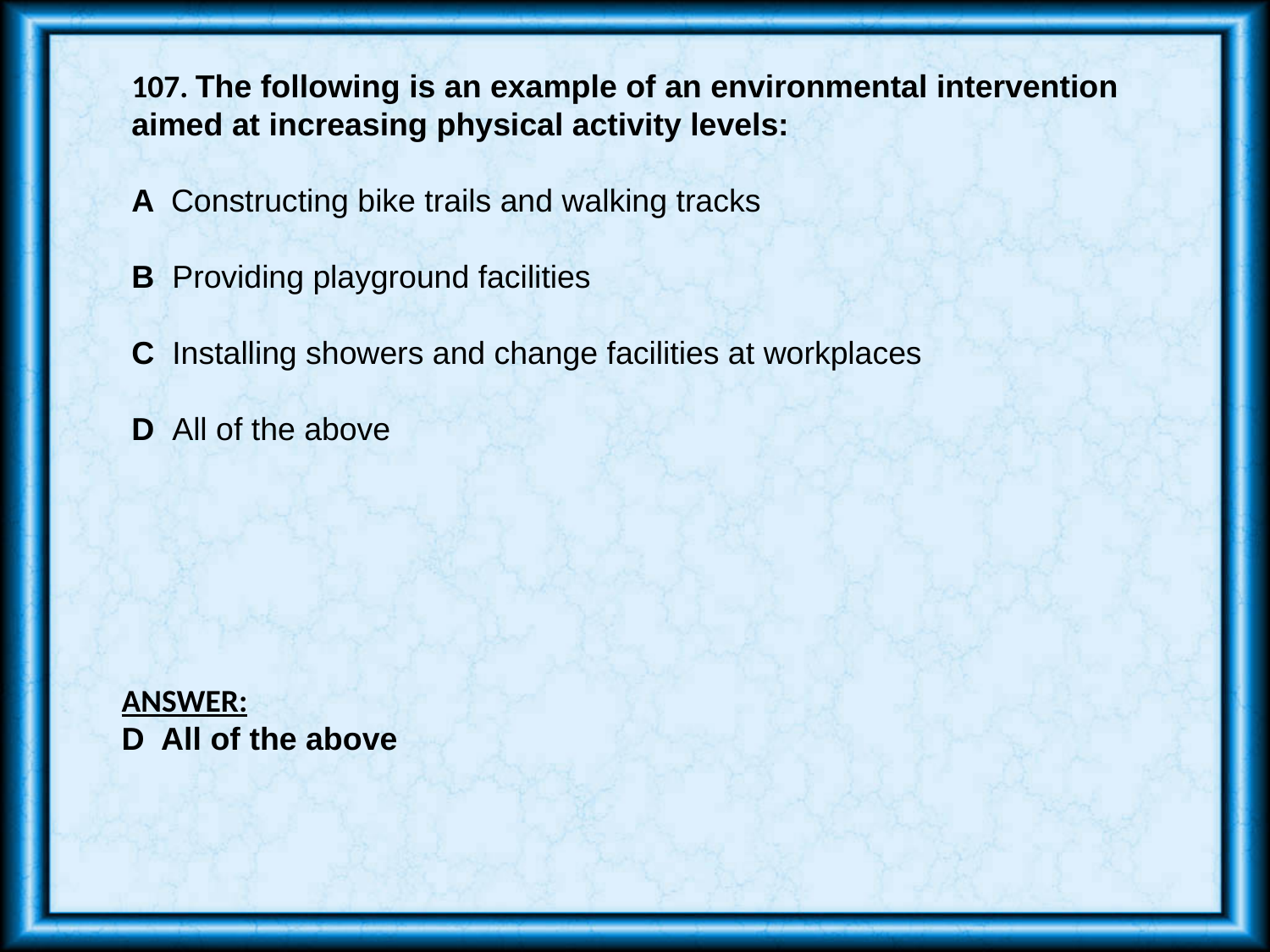

107. The following is an example of an environmental intervention aimed at increasing physical activity levels:

A  Constructing bike trails and walking tracks

B  Providing playground facilities

C  Installing showers and change facilities at workplaces

D  All of the above

ANSWER:
D  All of the above